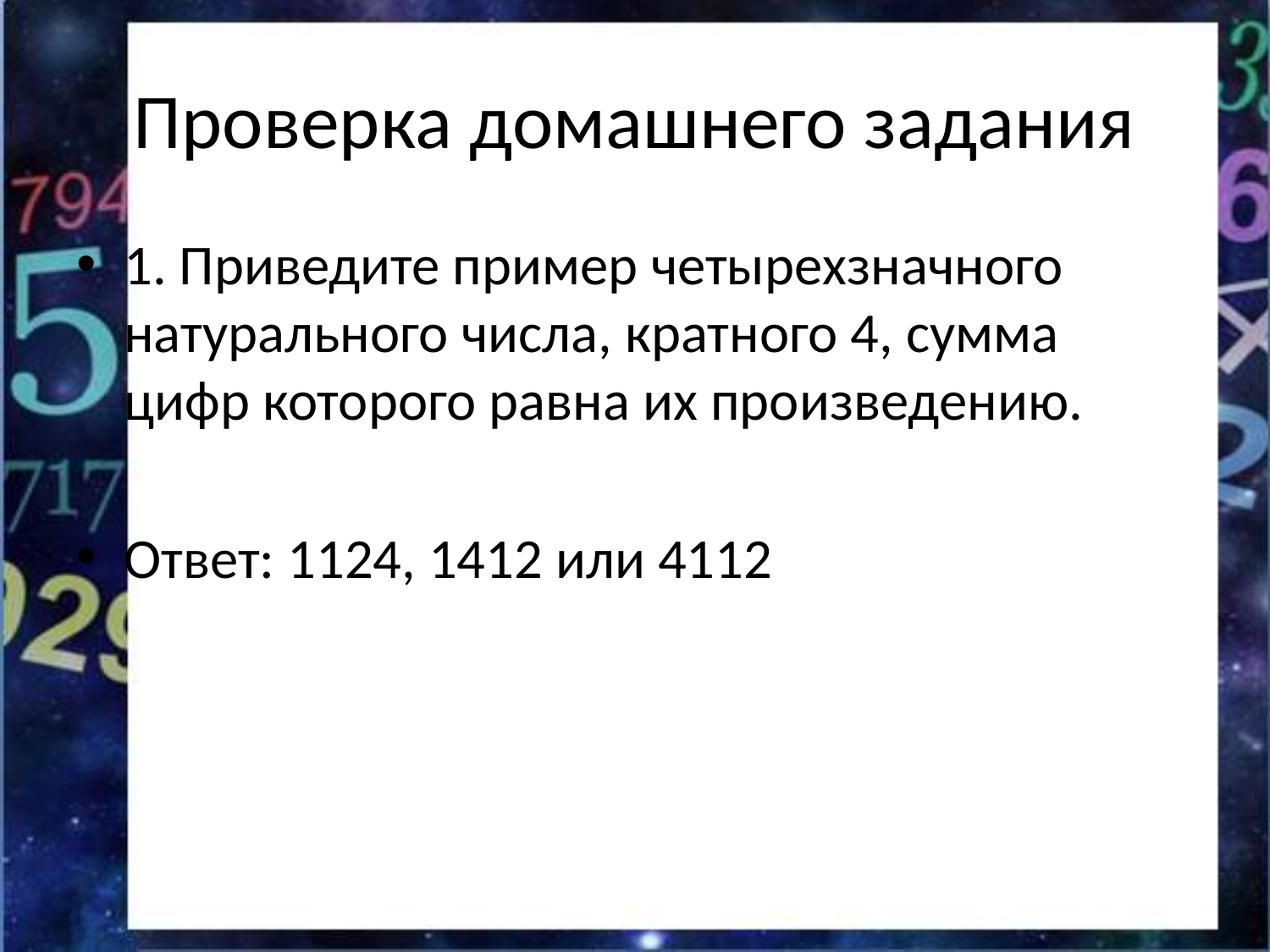

# Проверка домашнего задания
1. Приведите пример четырехзначного натурального числа, кратного 4, сумма цифр которого равна их произведению.

Ответ: 1124, 1412 или 4112